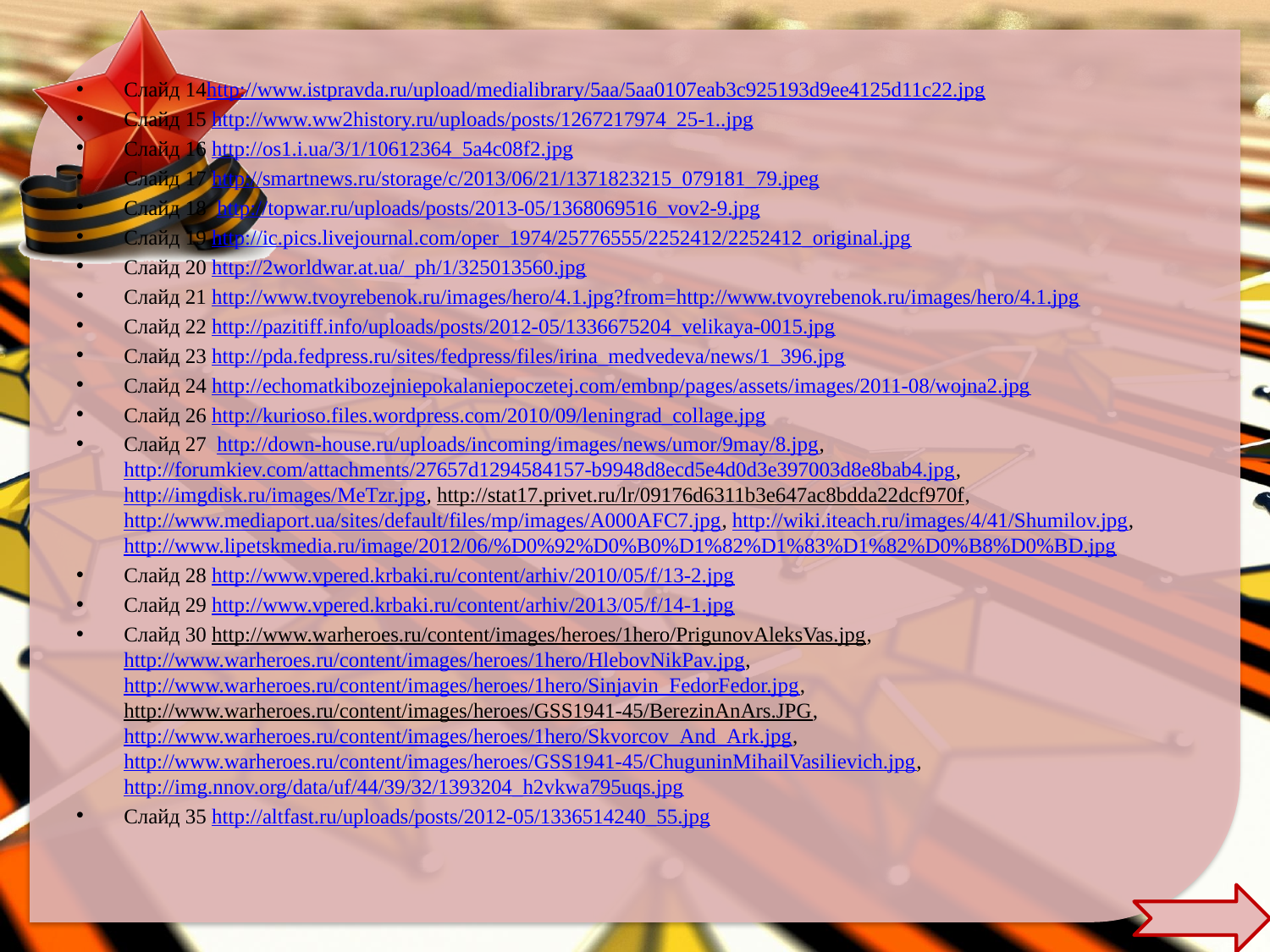

Слайд 14http://www.istpravda.ru/upload/medialibrary/5aa/5aa0107eab3c925193d9ee4125d11c22.jpg
Слайд 15 http://www.ww2history.ru/uploads/posts/1267217974_25-1..jpg
Слайд 16 http://os1.i.ua/3/1/10612364_5a4c08f2.jpg
Слайд 17 http://smartnews.ru/storage/c/2013/06/21/1371823215_079181_79.jpeg
Слайд 18  http://topwar.ru/uploads/posts/2013-05/1368069516_vov2-9.jpg
Слайд 19 http://ic.pics.livejournal.com/oper_1974/25776555/2252412/2252412_original.jpg
Слайд 20 http://2worldwar.at.ua/_ph/1/325013560.jpg
Слайд 21 http://www.tvoyrebenok.ru/images/hero/4.1.jpg?from=http://www.tvoyrebenok.ru/images/hero/4.1.jpg
Слайд 22 http://pazitiff.info/uploads/posts/2012-05/1336675204_velikaya-0015.jpg
Слайд 23 http://pda.fedpress.ru/sites/fedpress/files/irina_medvedeva/news/1_396.jpg
Слайд 24 http://echomatkibozejniepokalaniepoczetej.com/embnp/pages/assets/images/2011-08/wojna2.jpg
Слайд 26 http://kurioso.files.wordpress.com/2010/09/leningrad_collage.jpg
Слайд 27  http://down-house.ru/uploads/incoming/images/news/umor/9may/8.jpg, http://forumkiev.com/attachments/27657d1294584157-b9948d8ecd5e4d0d3e397003d8e8bab4.jpg, http://imgdisk.ru/images/MeTzr.jpg, http://stat17.privet.ru/lr/09176d6311b3e647ac8bdda22dcf970f, http://www.mediaport.ua/sites/default/files/mp/images/A000AFC7.jpg, http://wiki.iteach.ru/images/4/41/Shumilov.jpg, http://www.lipetskmedia.ru/image/2012/06/%D0%92%D0%B0%D1%82%D1%83%D1%82%D0%B8%D0%BD.jpg
Слайд 28 http://www.vpered.krbaki.ru/content/arhiv/2010/05/f/13-2.jpg
Слайд 29 http://www.vpered.krbaki.ru/content/arhiv/2013/05/f/14-1.jpg
Слайд 30 http://www.warheroes.ru/content/images/heroes/1hero/PrigunovAleksVas.jpg, http://www.warheroes.ru/content/images/heroes/1hero/HlebovNikPav.jpg, http://www.warheroes.ru/content/images/heroes/1hero/Sinjavin_FedorFedor.jpg, http://www.warheroes.ru/content/images/heroes/GSS1941-45/BerezinAnArs.JPG, http://www.warheroes.ru/content/images/heroes/1hero/Skvorcov_And_Ark.jpg, http://www.warheroes.ru/content/images/heroes/GSS1941-45/ChuguninMihailVasilievich.jpg, http://img.nnov.org/data/uf/44/39/32/1393204_h2vkwa795uqs.jpg
Слайд 35 http://altfast.ru/uploads/posts/2012-05/1336514240_55.jpg